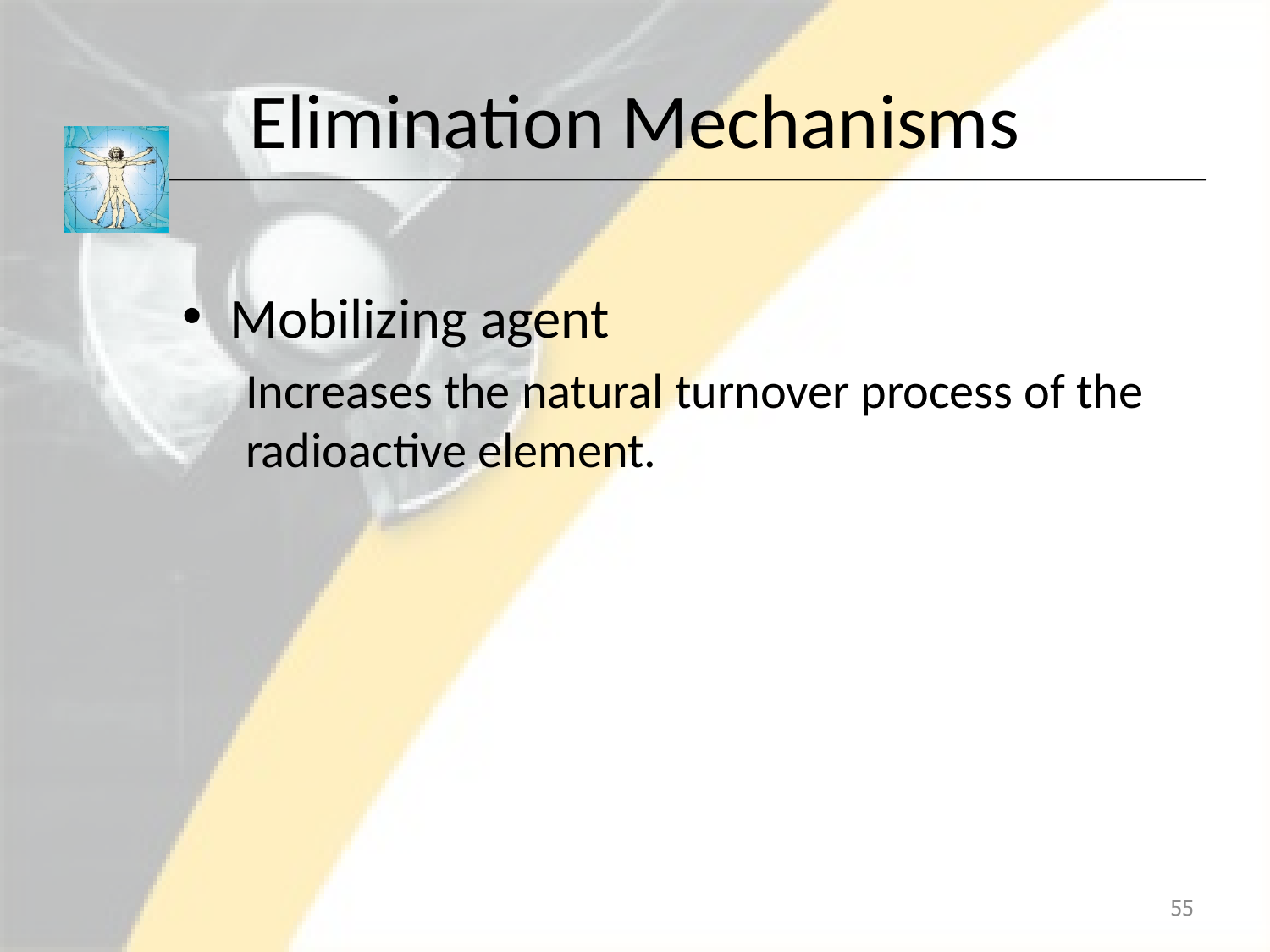

# Elimination Mechanisms
Mobilizing agent
Increases the natural turnover process of the radioactive element.
55